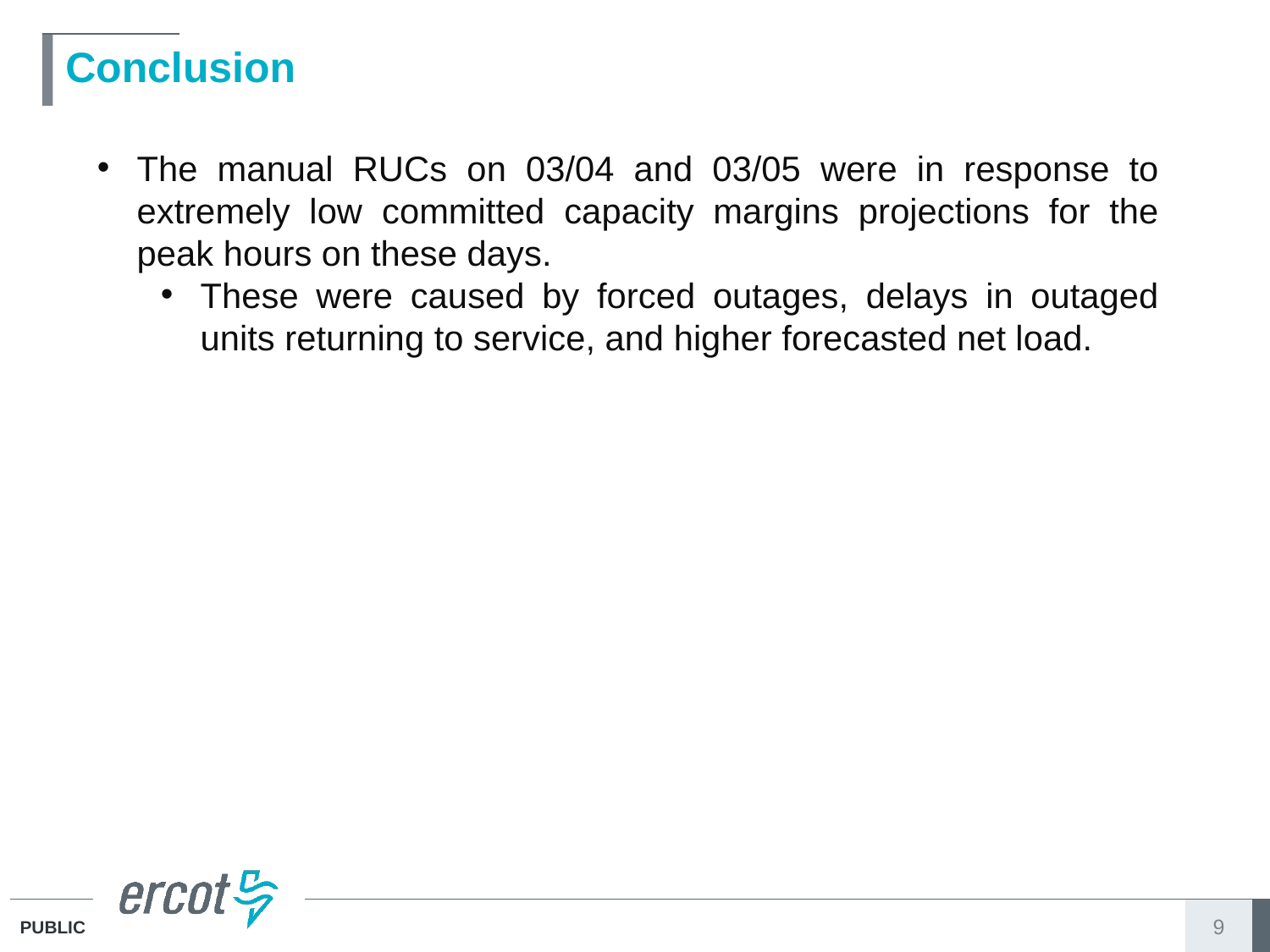

# Conclusion
The manual RUCs on 03/04 and 03/05 were in response to extremely low committed capacity margins projections for the peak hours on these days.
These were caused by forced outages, delays in outaged units returning to service, and higher forecasted net load.
9